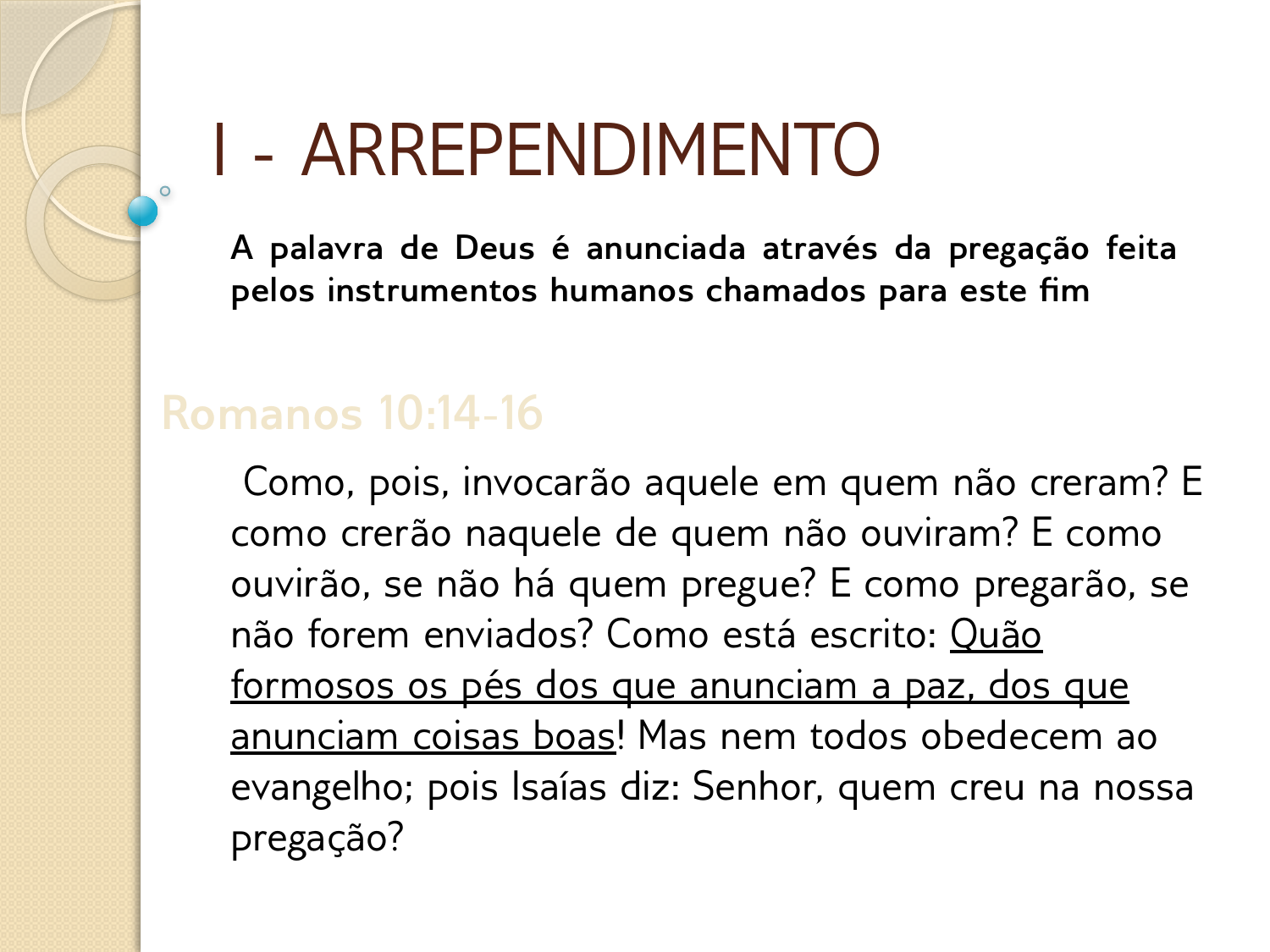

I - ARREPENDIMENTO
A palavra de Deus é anunciada através da pregação feita pelos instrumentos humanos chamados para este fim
Romanos 10:14-16
 Como, pois, invocarão aquele em quem não creram? E como crerão naquele de quem não ouviram? E como ouvirão, se não há quem pregue? E como pregarão, se não forem enviados? Como está escrito: Quão formosos os pés dos que anunciam a paz, dos que anunciam coisas boas! Mas nem todos obedecem ao evangelho; pois Isaías diz: Senhor, quem creu na nossa pregação?